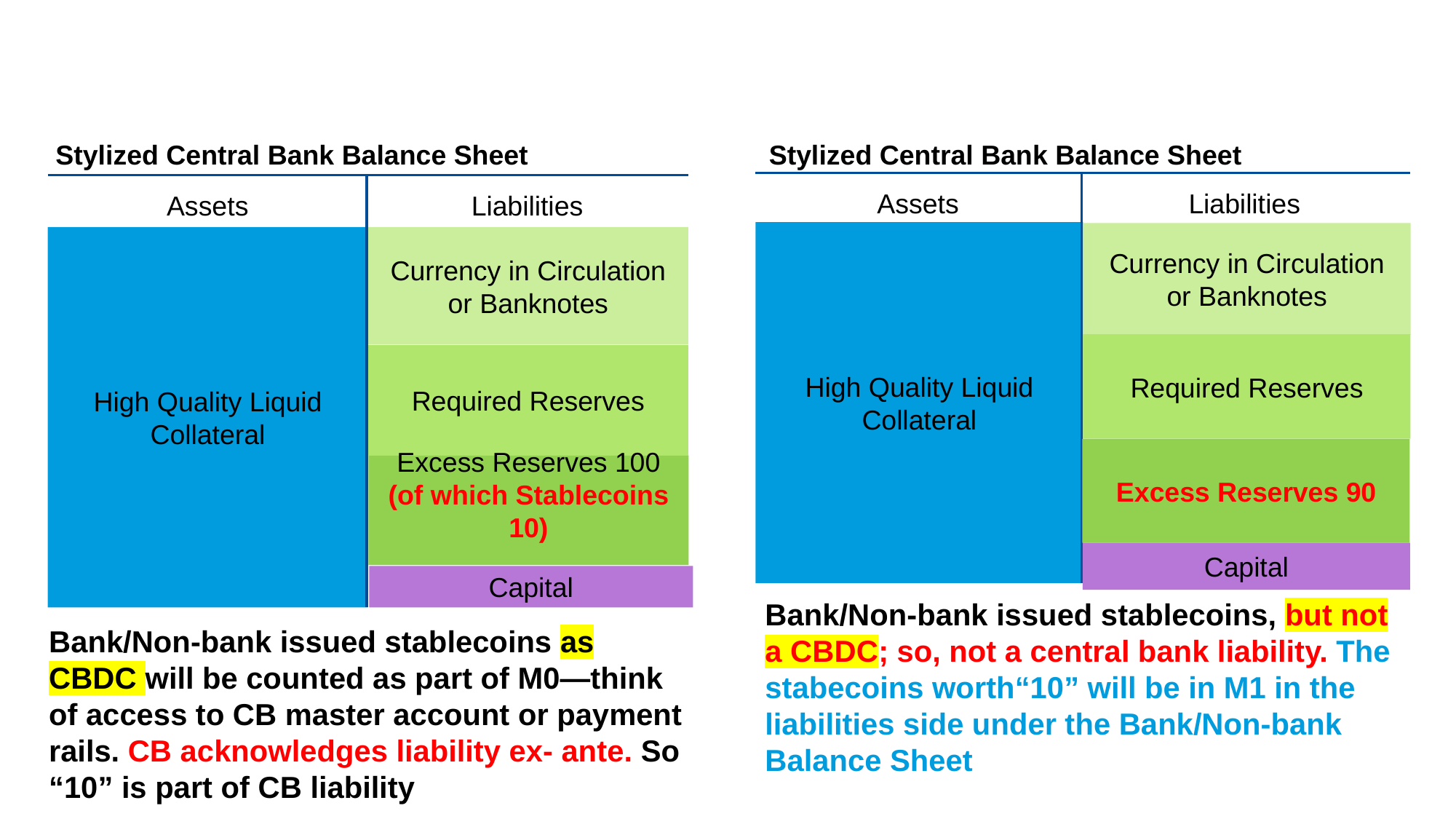

Stylized Central Bank Balance Sheet
Assets
Liabilities
Currency in Circulation or Banknotes
High Quality Liquid Collateral
Required Reserves
Excess Reserves 100
(of which Stablecoins 10)

Bank/Non-bank issued stablecoins as CBDC will be counted as part of M0—think of access to CB master account or payment rails. CB acknowledges liability ex- ante. So “10” is part of CB liability
Stylized Central Bank Balance Sheet
Assets
Liabilities
High Quality Liquid Collateral
Currency in Circulation or Banknotes
Required Reserves
Excess Reserves 90
Bank/Non-bank issued stablecoins, but not a CBDC; so, not a central bank liability. The stabecoins worth“10” will be in M1 in the liabilities side under the Bank/Non-bank Balance Sheet
Capital
Capital